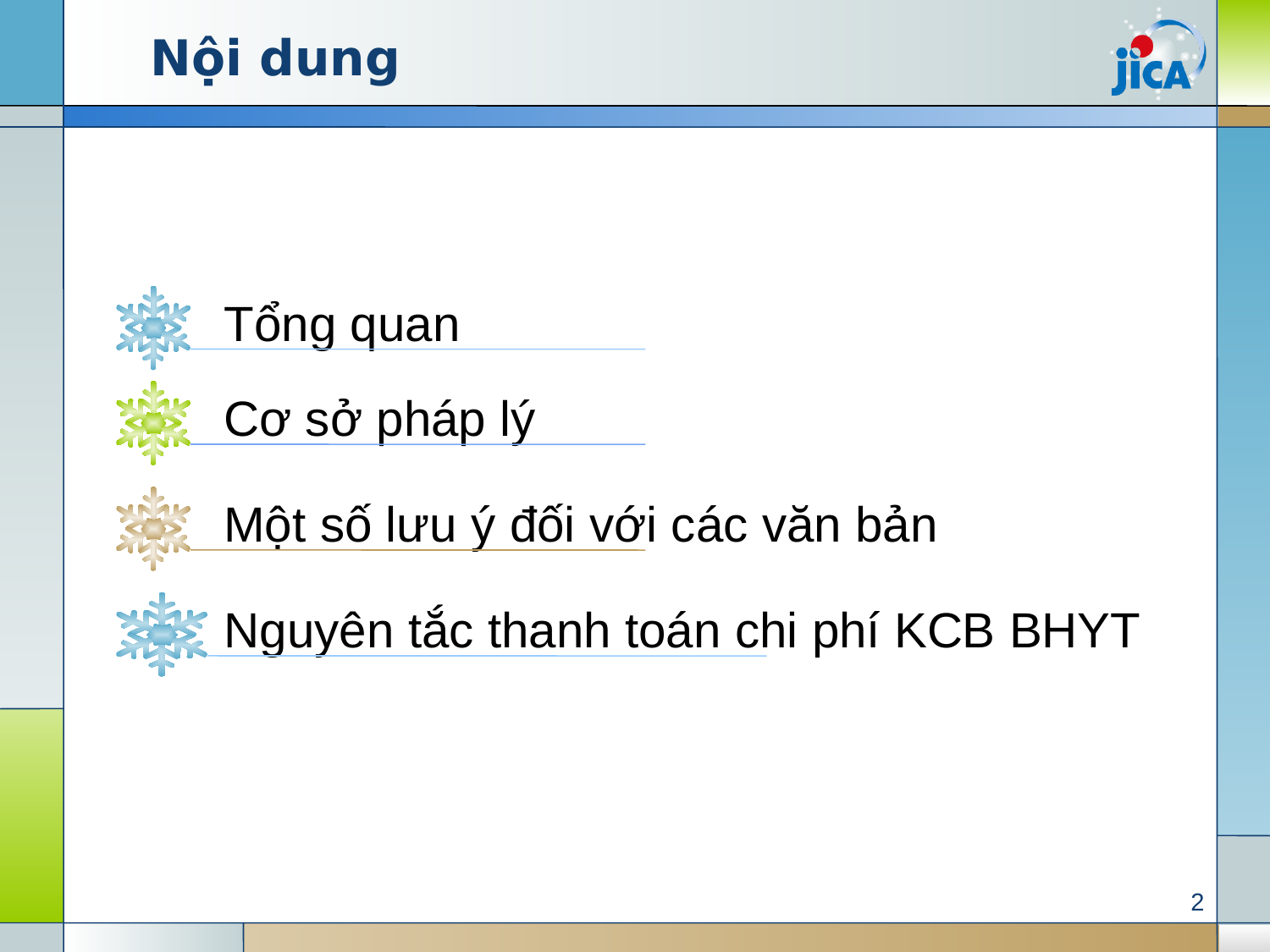

# Nội dung

Tổng quan

Cơ sở pháp lý

Một số lưu ý đối với các văn bản

Nguyên tắc thanh toán chi phí KCB BHYT

2